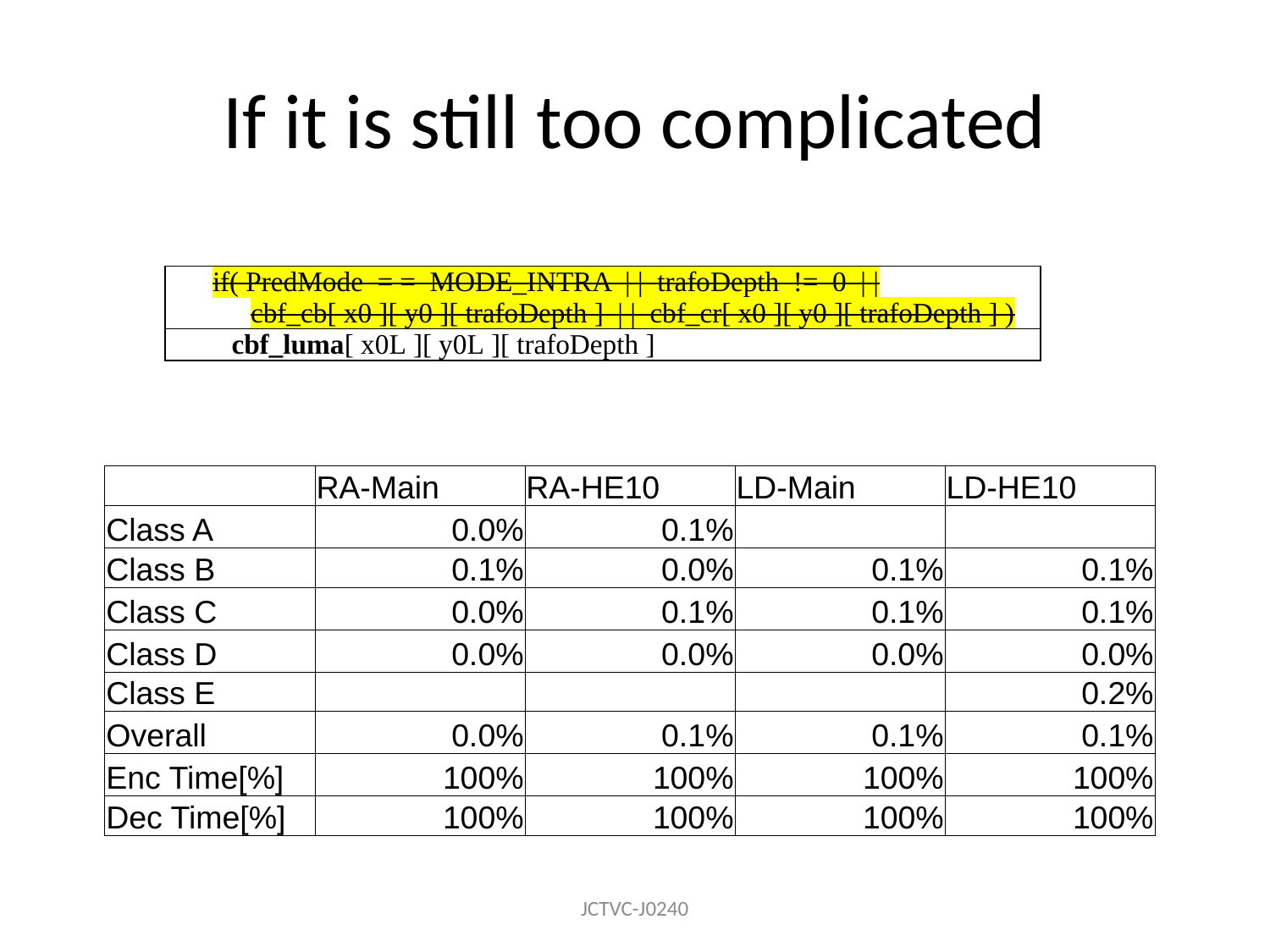

# If it is still too complicated
| if( PredMode = = MODE\_INTRA | | trafoDepth != 0 | | cbf\_cb[ x0 ][ y0 ][ trafoDepth ] | | cbf\_cr[ x0 ][ y0 ][ trafoDepth ] ) |
| --- |
| cbf\_luma[ x0L ][ y0L ][ trafoDepth ] |
|  | RA-Main | RA-HE10 | LD-Main | LD-HE10 |
| --- | --- | --- | --- | --- |
| Class A | 0.0% | 0.1% |  |  |
| Class B | 0.1% | 0.0% | 0.1% | 0.1% |
| Class C | 0.0% | 0.1% | 0.1% | 0.1% |
| Class D | 0.0% | 0.0% | 0.0% | 0.0% |
| Class E |  |  |  | 0.2% |
| Overall | 0.0% | 0.1% | 0.1% | 0.1% |
| Enc Time[%] | 100% | 100% | 100% | 100% |
| Dec Time[%] | 100% | 100% | 100% | 100% |
JCTVC-J0240